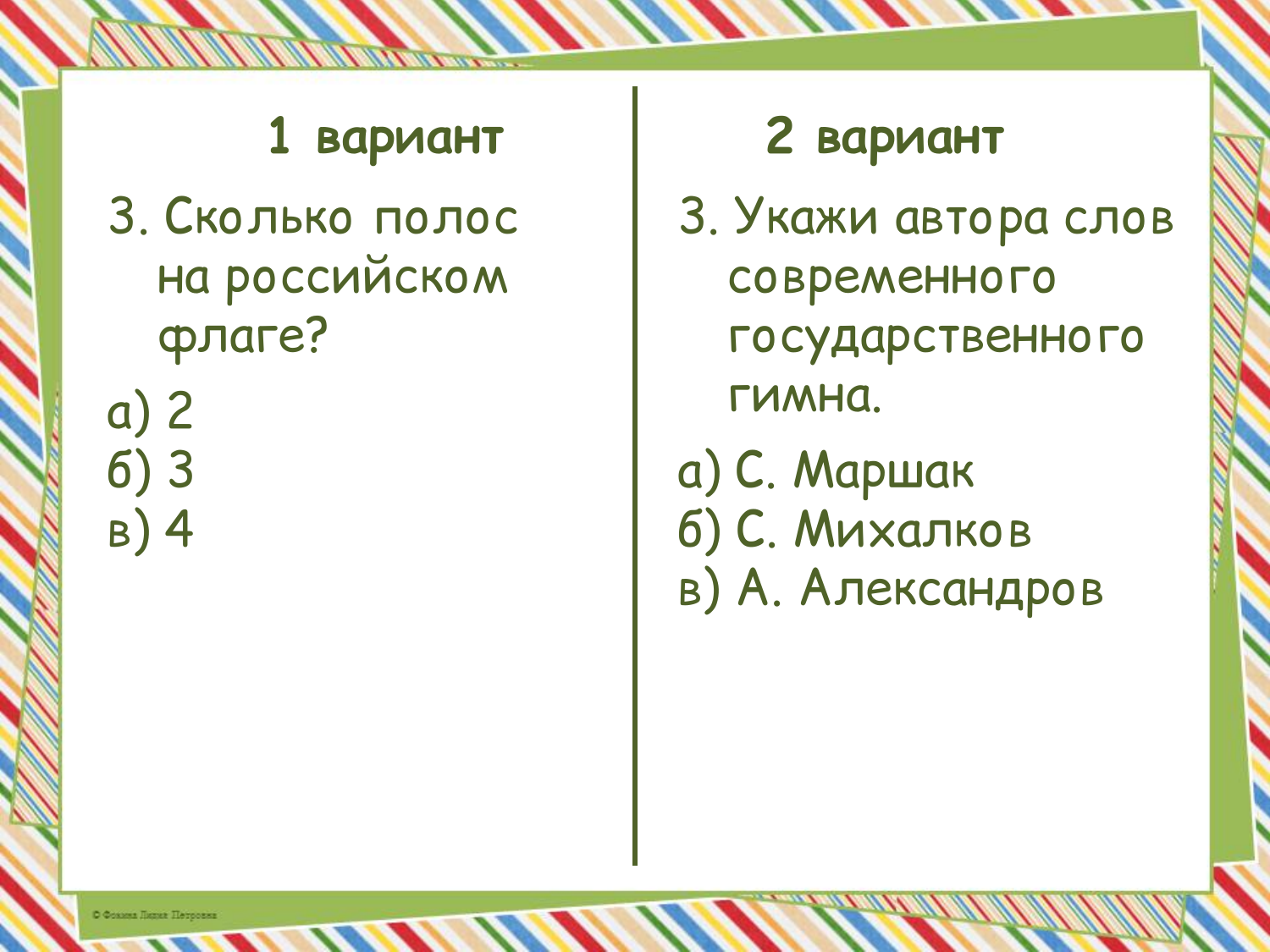

# 1 вариант
2 вариант
3. Сколько полос   на российском флаге?

а) 2
б) 3
в) 4
3. Укажи автора слов современного государственного гимна.

а) С. Маршак
б) С. Михалков
в) А. Александров